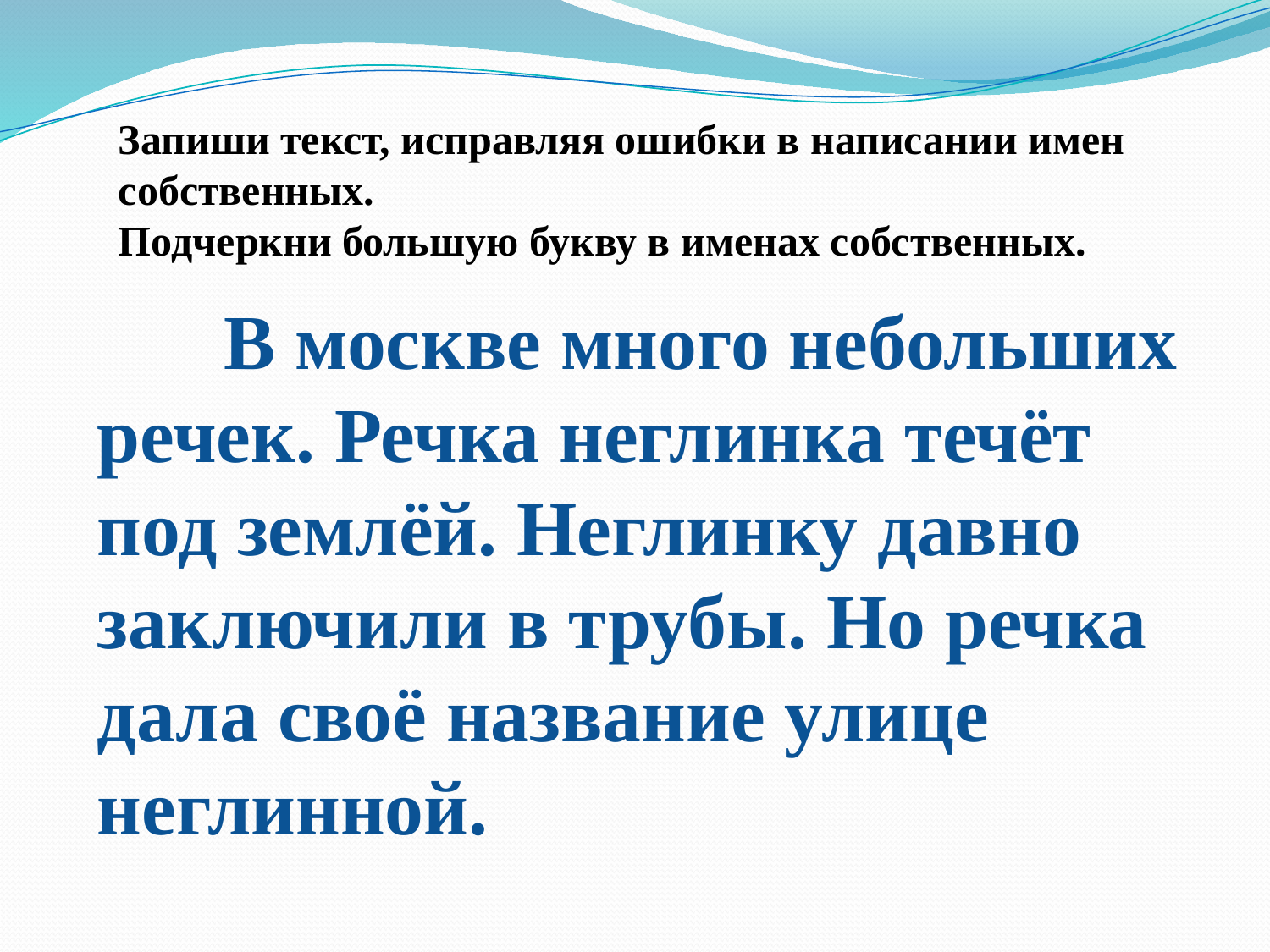

Запиши текст, исправляя ошибки в написании имен собственных.
Подчеркни большую букву в именах собственных.
        В москве много небольших речек. Речка неглинка течёт под землёй. Неглинку давно заключили в трубы. Но речка дала своё название улице неглинной.